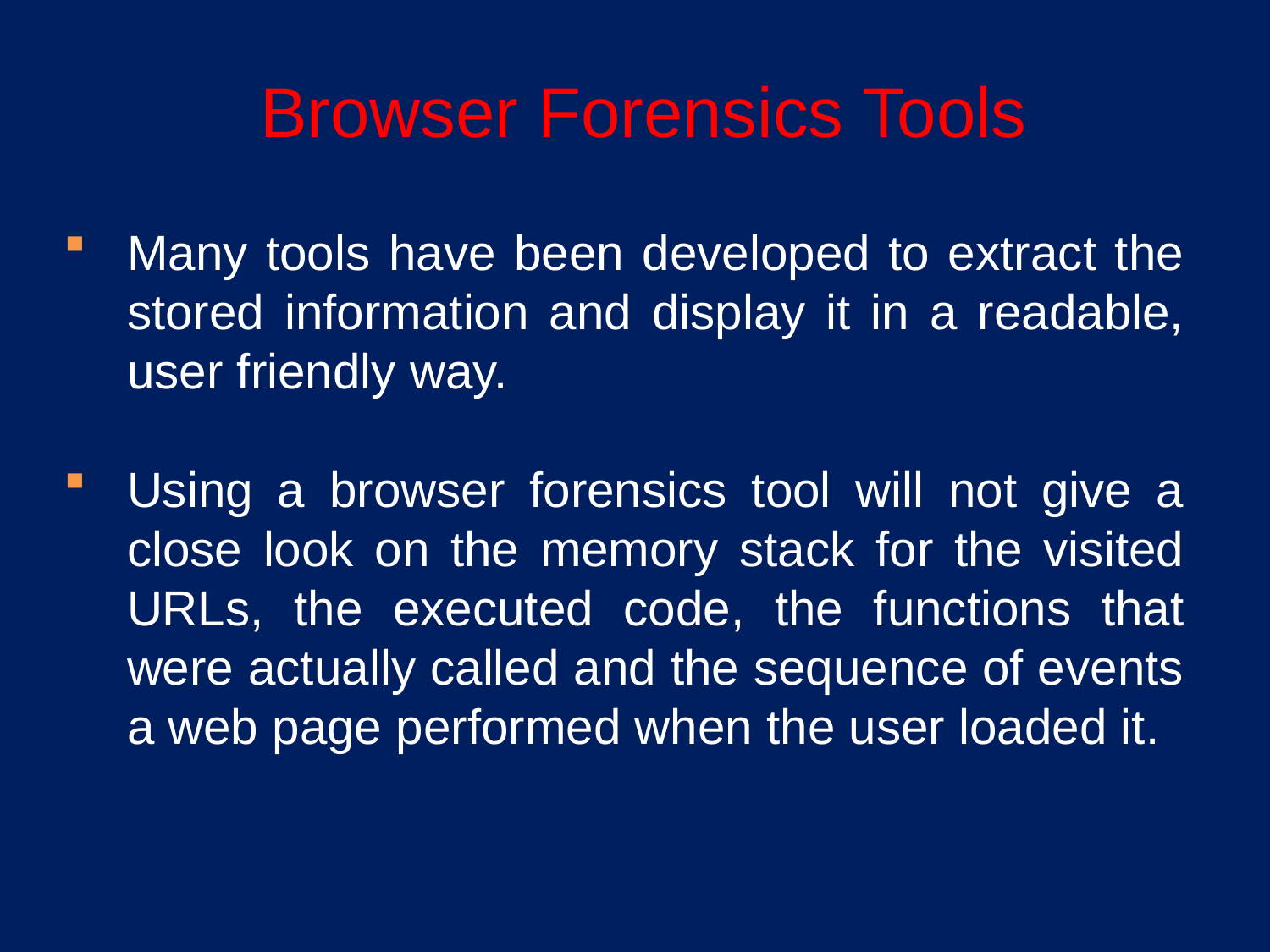

Browser Forensics Tools
Many tools have been developed to extract the stored information and display it in a readable, user friendly way.

Using a browser forensics tool will not give a close look on the memory stack for the visited URLs, the executed code, the functions that were actually called and the sequence of events a web page performed when the user loaded it.